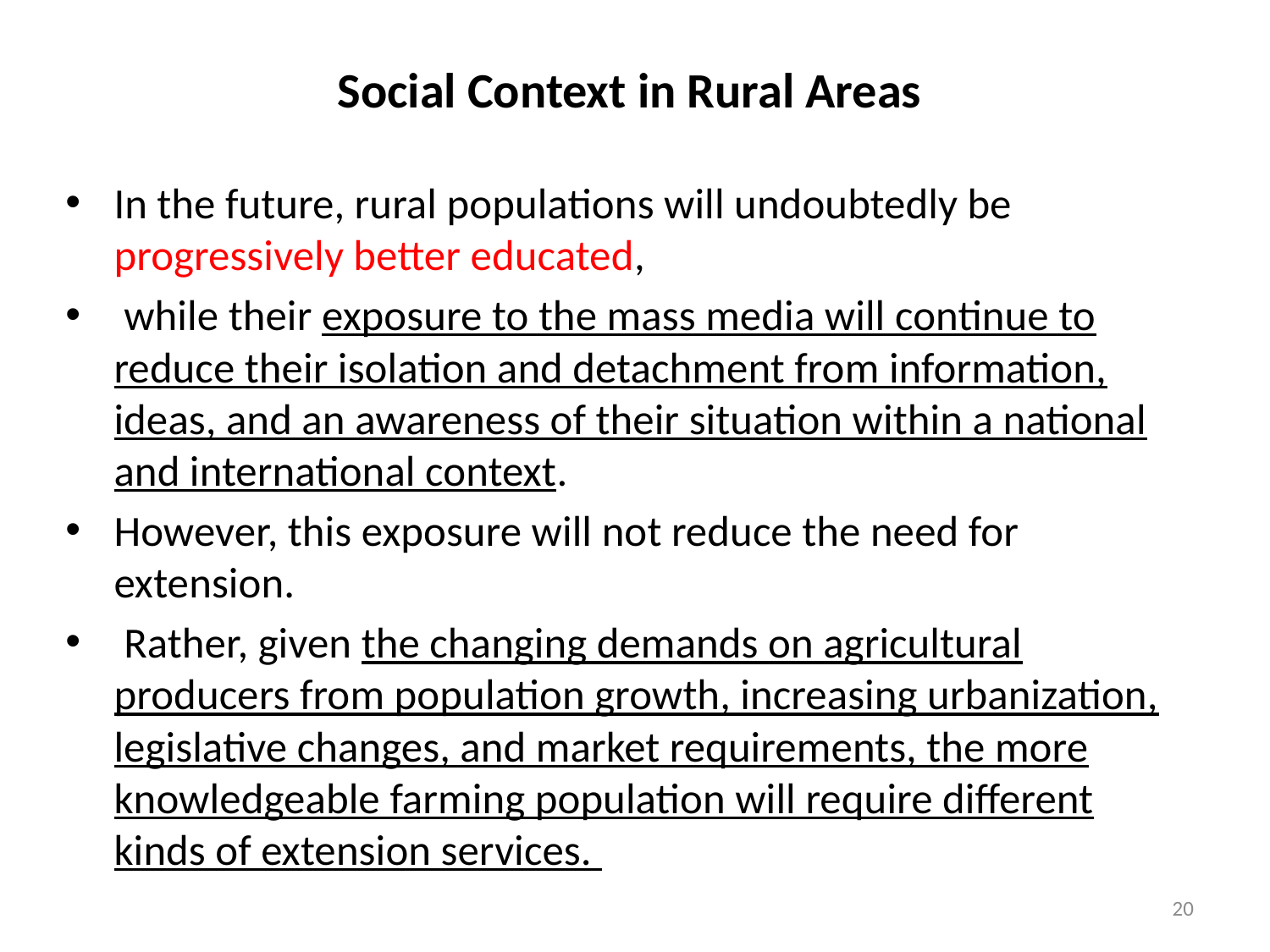

# Social Context in Rural Areas
In the future, rural populations will undoubtedly be progressively better educated,
 while their exposure to the mass media will continue to reduce their isolation and detachment from information, ideas, and an awareness of their situation within a national and international context.
However, this exposure will not reduce the need for extension.
 Rather, given the changing demands on agricultural producers from population growth, increasing urbanization, legislative changes, and market requirements, the more knowledgeable farming population will require different kinds of extension services.

20